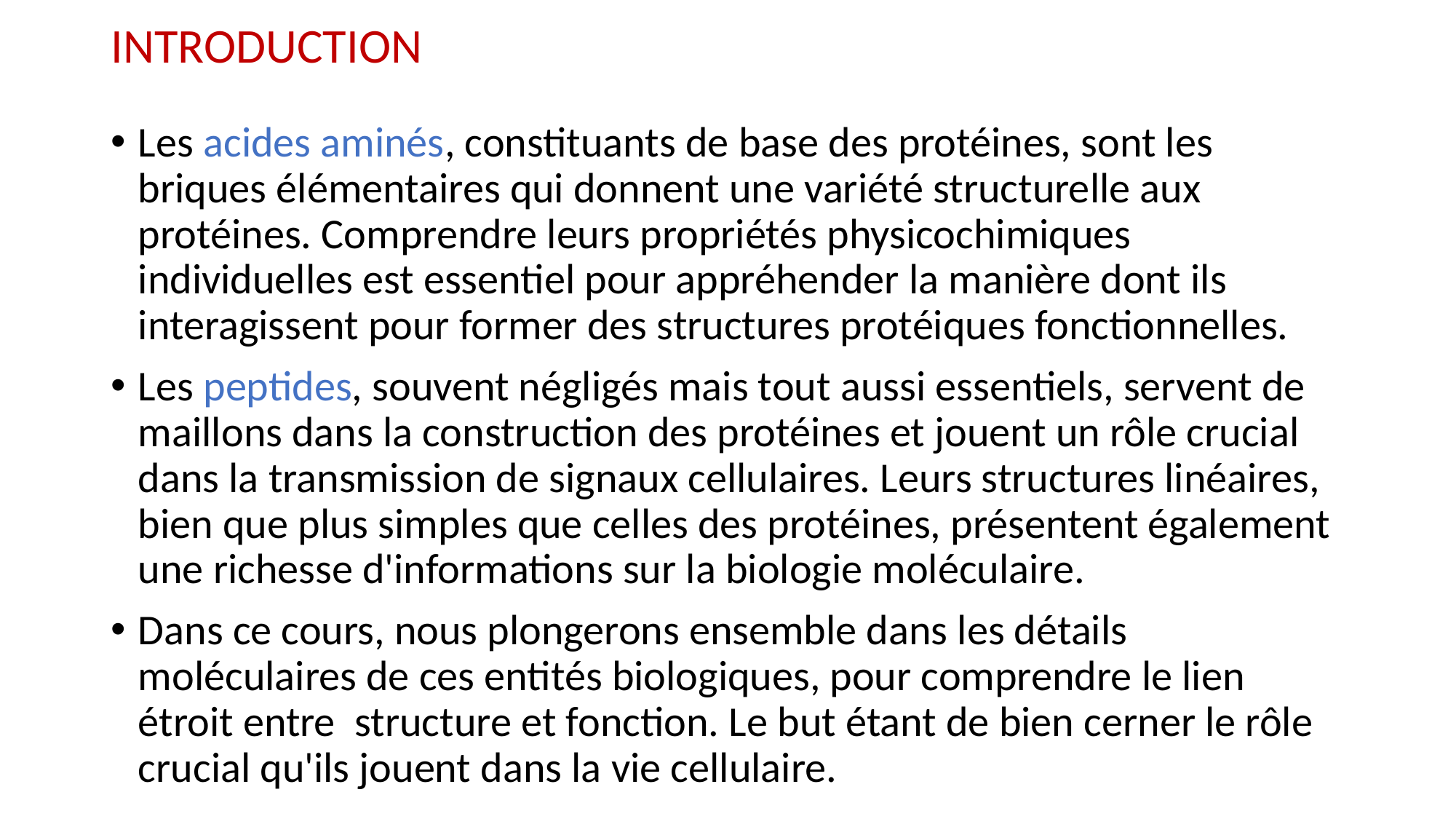

INTRODUCTION
Les acides aminés, constituants de base des protéines, sont les briques élémentaires qui donnent une variété structurelle aux protéines. Comprendre leurs propriétés physicochimiques individuelles est essentiel pour appréhender la manière dont ils interagissent pour former des structures protéiques fonctionnelles.
Les peptides, souvent négligés mais tout aussi essentiels, servent de maillons dans la construction des protéines et jouent un rôle crucial dans la transmission de signaux cellulaires. Leurs structures linéaires, bien que plus simples que celles des protéines, présentent également une richesse d'informations sur la biologie moléculaire.
Dans ce cours, nous plongerons ensemble dans les détails moléculaires de ces entités biologiques, pour comprendre le lien étroit entre  structure et fonction. Le but étant de bien cerner le rôle crucial qu'ils jouent dans la vie cellulaire.